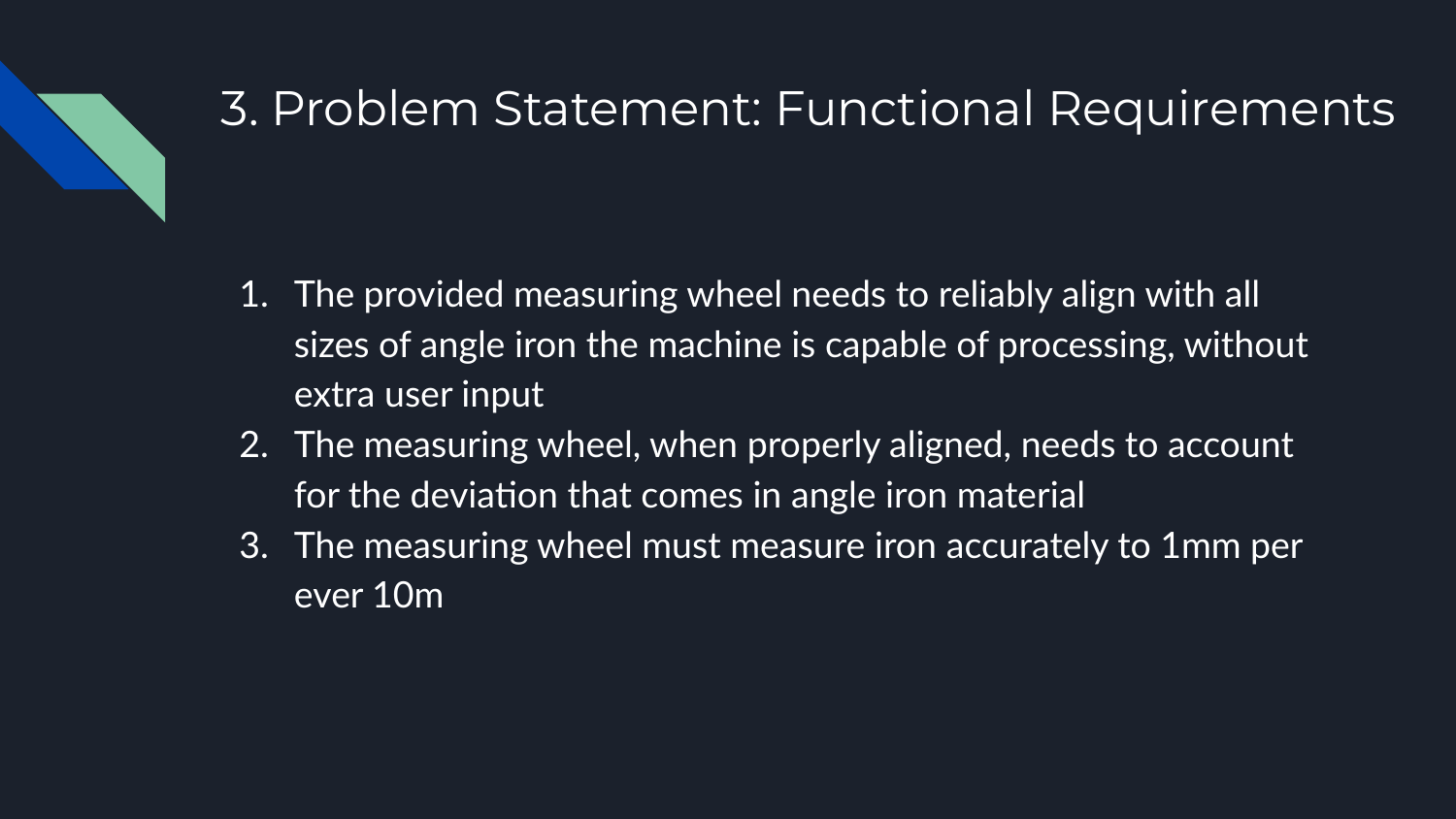

# 3. Problem Statement: Functional Requirements
The provided measuring wheel needs to reliably align with all sizes of angle iron the machine is capable of processing, without extra user input
The measuring wheel, when properly aligned, needs to account for the deviation that comes in angle iron material
The measuring wheel must measure iron accurately to 1mm per ever 10m